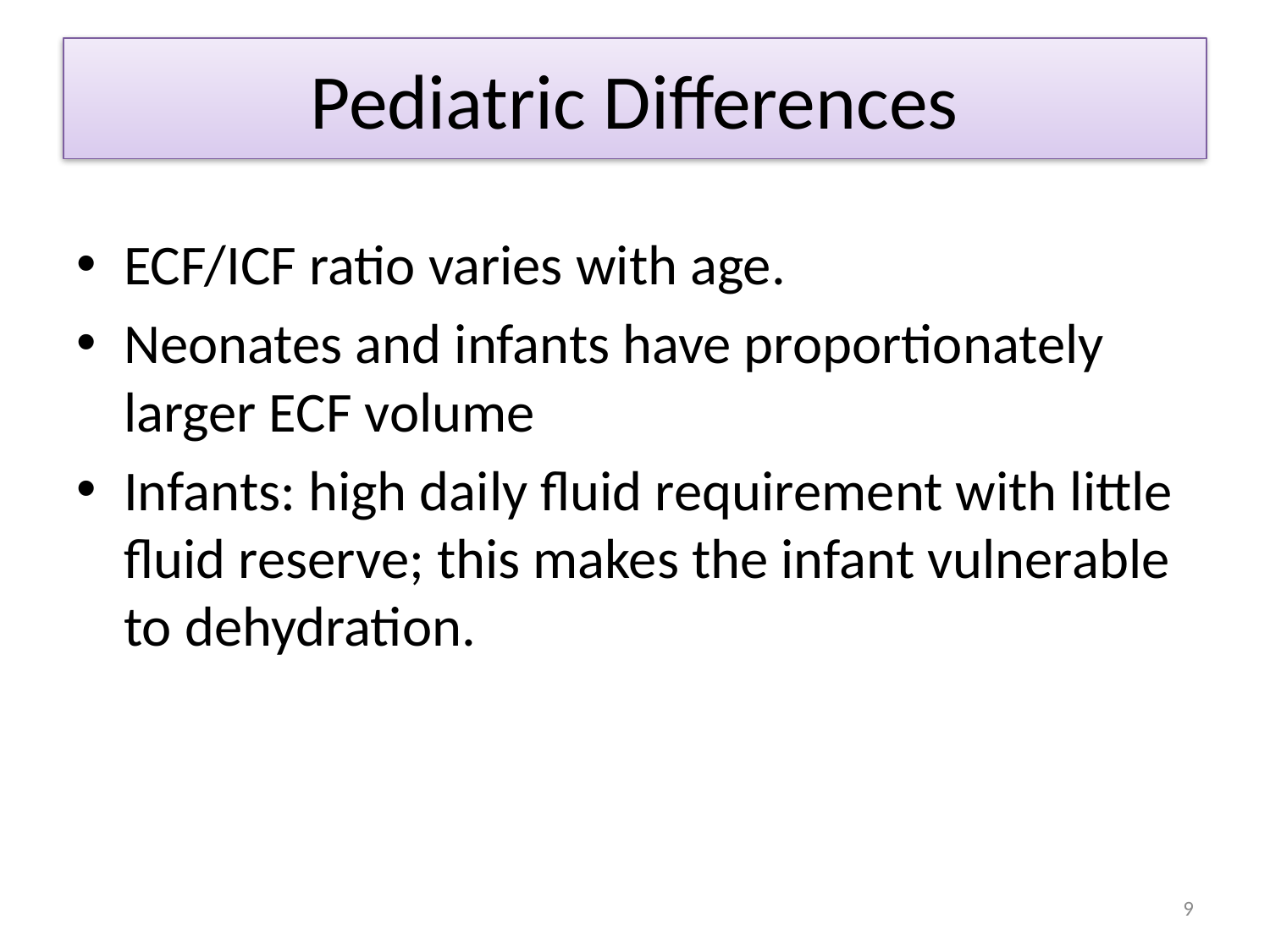

# Pediatric Differences
ECF/ICF ratio varies with age.
Neonates and infants have proportionately larger ECF volume
Infants: high daily fluid requirement with little fluid reserve; this makes the infant vulnerable to dehydration.
9